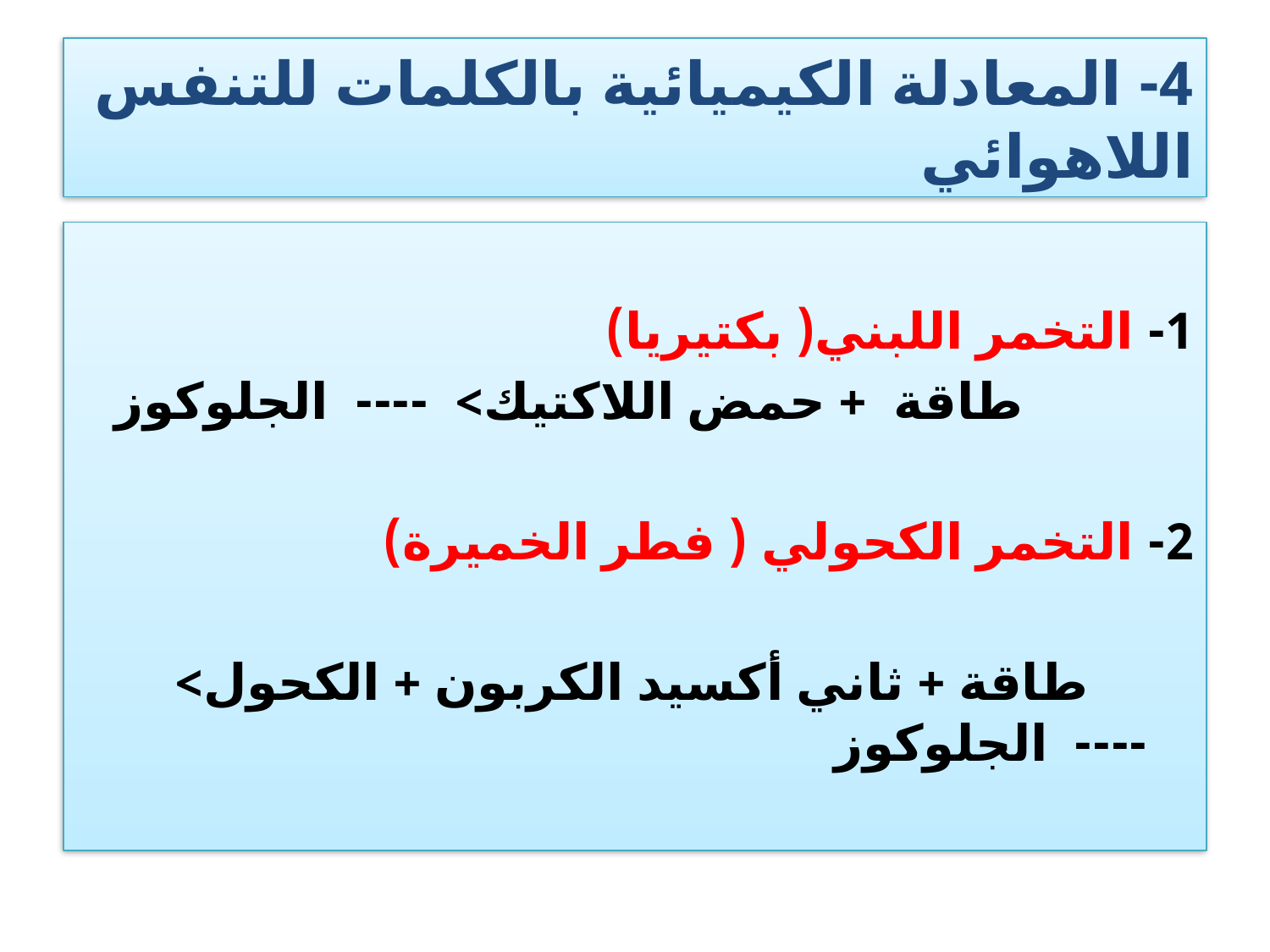

# 4- المعادلة الكيميائية بالكلمات للتنفس اللاهوائي

1- التخمر اللبني( بكتيريا)
             طاقة  + حمض اللاكتيك>  ----  الجلوكوز

2- التخمر الكحولي ( فطر الخميرة)

        طاقة + ثاني أكسيد الكربون + الكحول>  ----  الجلوكوز